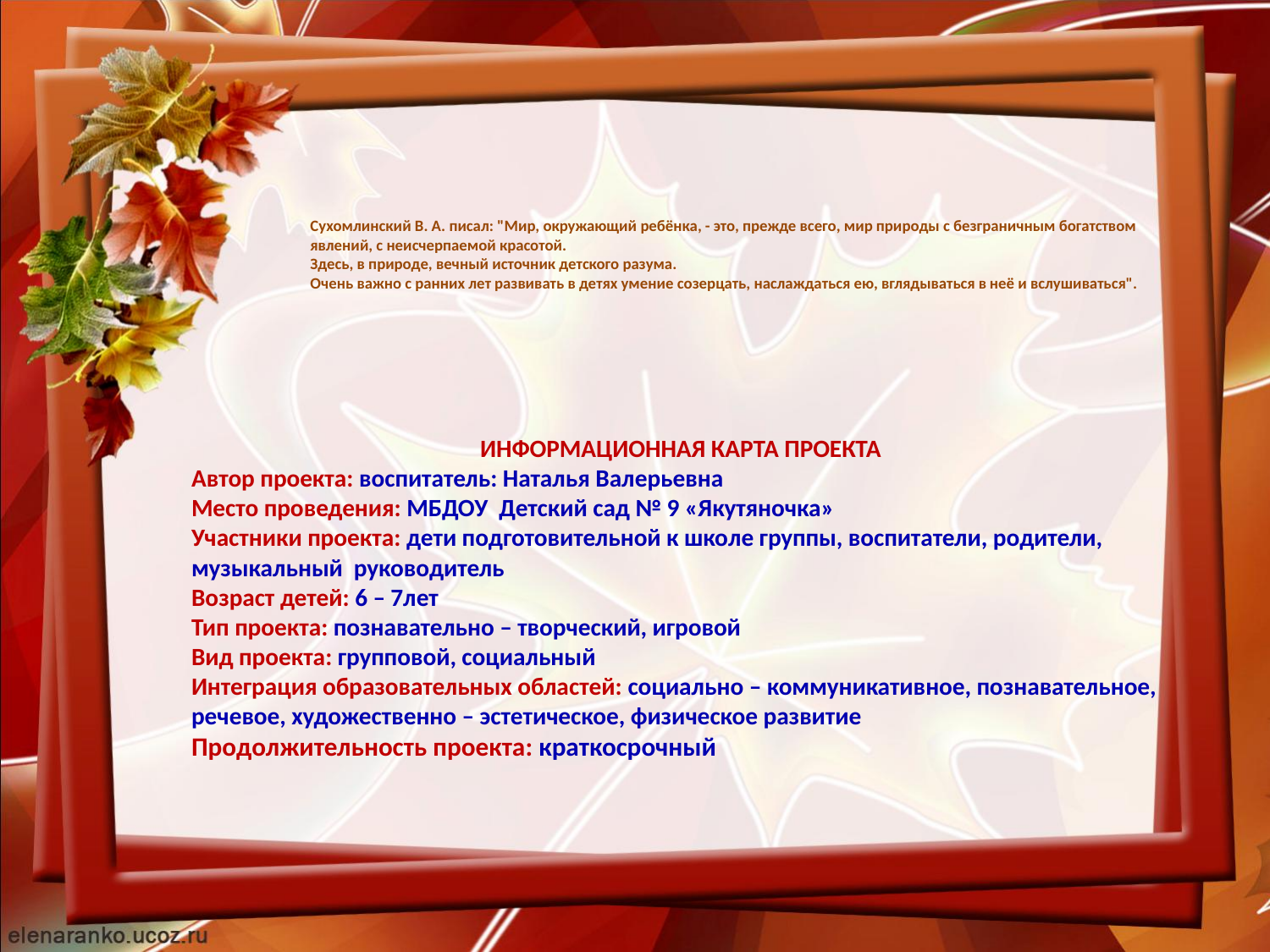

# Сухомлинский В. А. писал: "Мир, окружающий ребёнка, - это, прежде всего, мир природы с безграничным богатством явлений, с неисчерпаемой красотой. Здесь, в природе, вечный источник детского разума. Очень важно с ранних лет развивать в детях умение созерцать, наслаждаться ею, вглядываться в неё и вслушиваться".
ИНФОРМАЦИОННАЯ КАРТА ПРОЕКТА
Автор проекта: воспитатель: Наталья Валерьевна
Место проведения: МБДОУ  Детский сад № 9 «Якутяночка»
Участники проекта: дети подготовительной к школе группы, воспитатели, родители, музыкальный  руководитель
Возраст детей: 6 – 7лет
Тип проекта: познавательно – творческий, игровой
Вид проекта: групповой, социальный
Интеграция образовательных областей: социально – коммуникативное, познавательное, речевое, художественно – эстетическое, физическое развитие
Продолжительность проекта: краткосрочный